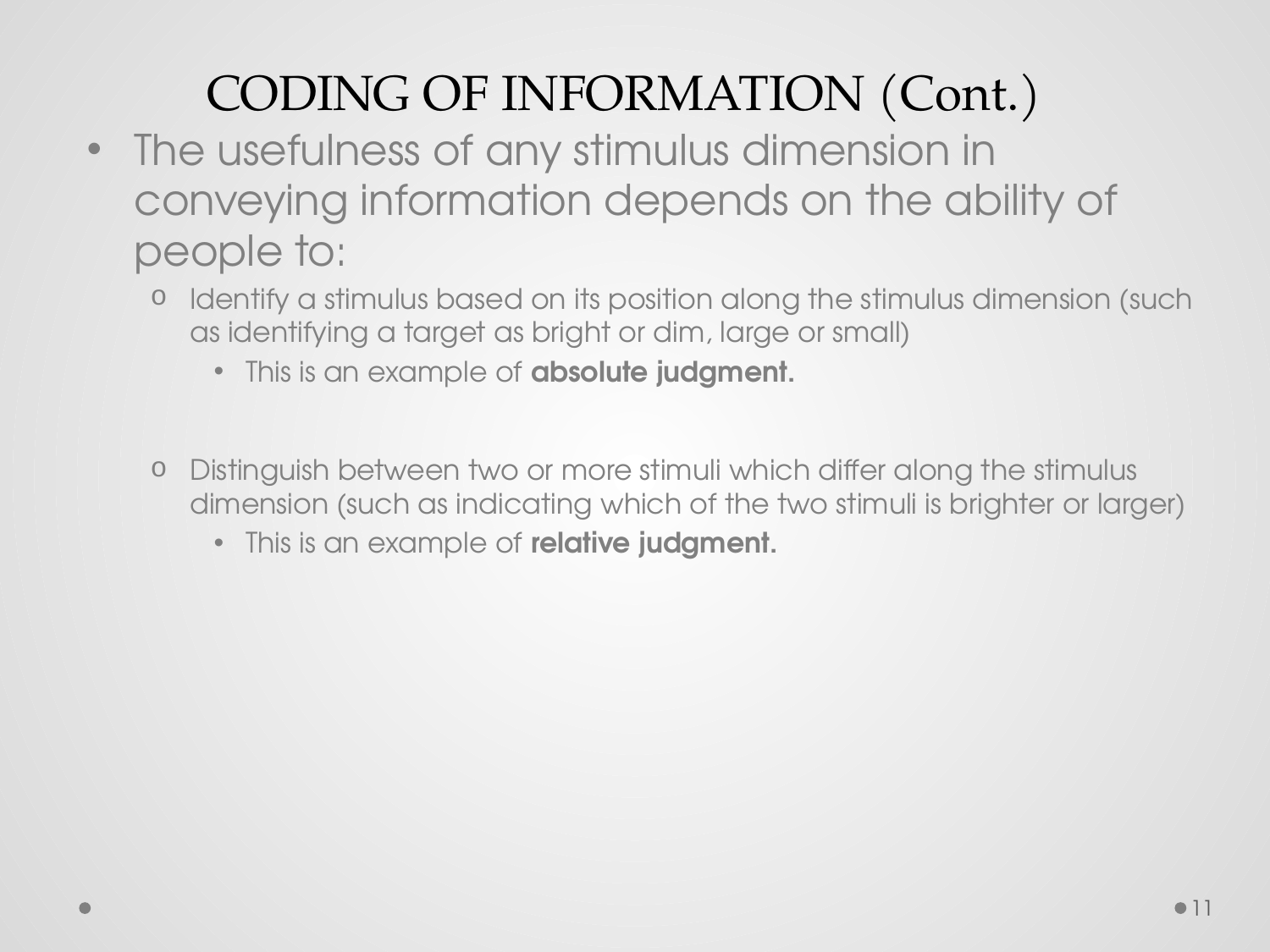

# CODING OF INFORMATION (Cont.)

The usefulness of any stimulus dimension in conveying information depends on the ability of people to:
Identify a stimulus based on its position along the stimulus dimension (such as identifying a target as bright or dim, large or small)
This is an example of absolute judgment.

Distinguish between two or more stimuli which differ along the stimulus dimension (such as indicating which of the two stimuli is brighter or larger)
This is an example of relative judgment.
11